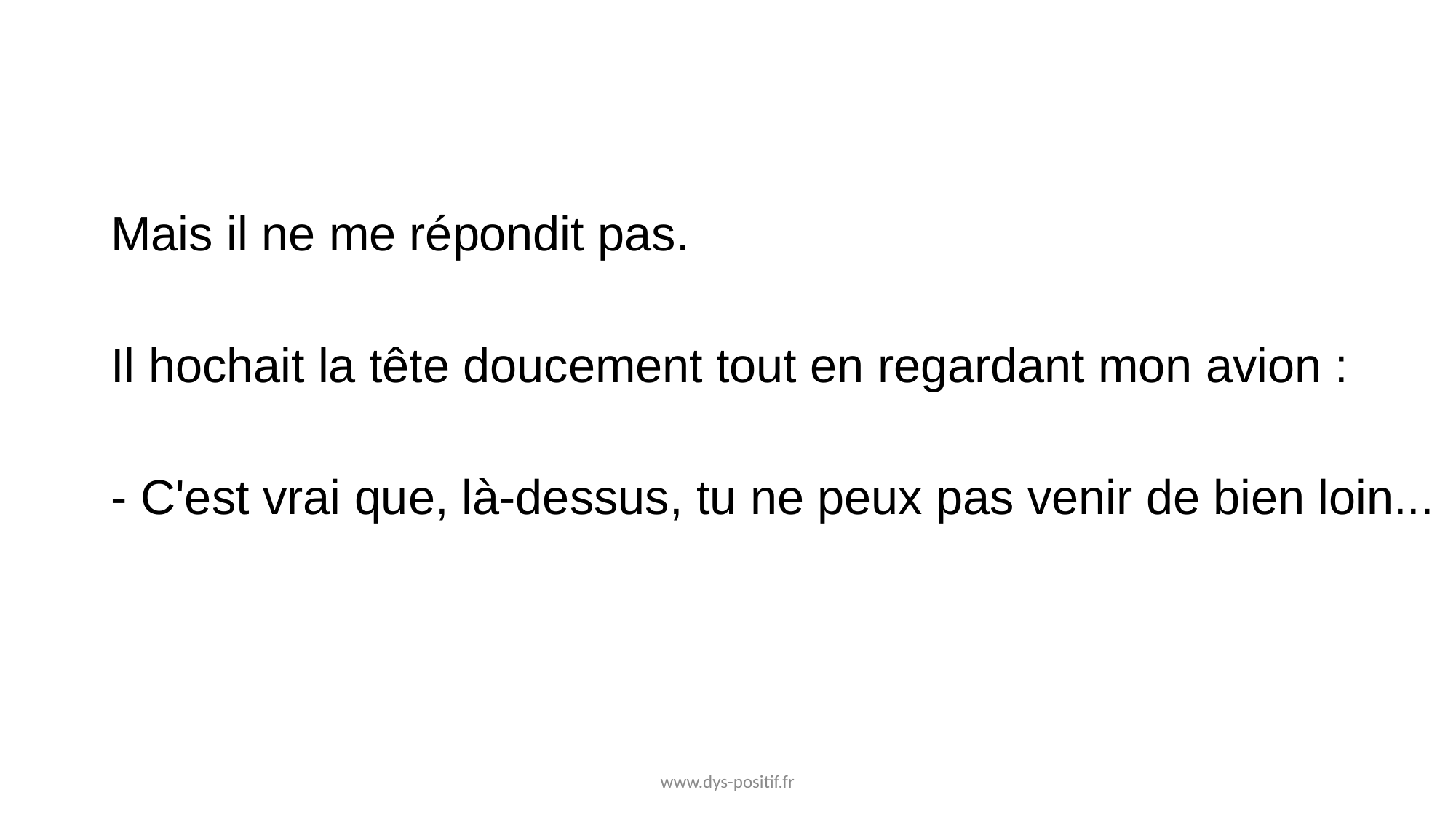

Mais il ne me répondit pas.
Il hochait la tête doucement tout en regardant mon avion :
- C'est vrai que, là-dessus, tu ne peux pas venir de bien loin...
www.dys-positif.fr